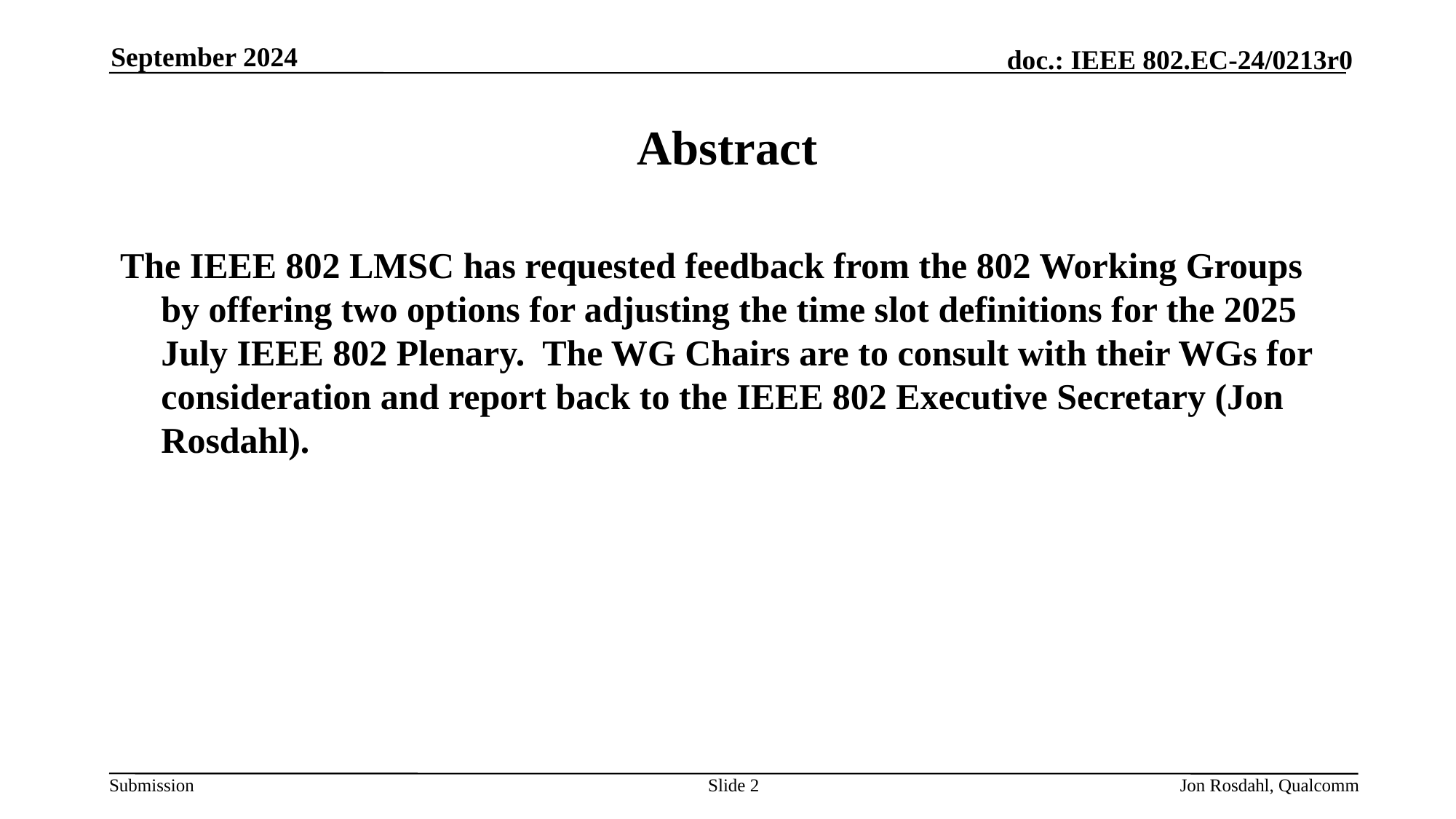

September 2024
# Abstract
The IEEE 802 LMSC has requested feedback from the 802 Working Groups by offering two options for adjusting the time slot definitions for the 2025 July IEEE 802 Plenary.  The WG Chairs are to consult with their WGs for consideration and report back to the IEEE 802 Executive Secretary (Jon Rosdahl).
Slide 2
Jon Rosdahl, Qualcomm